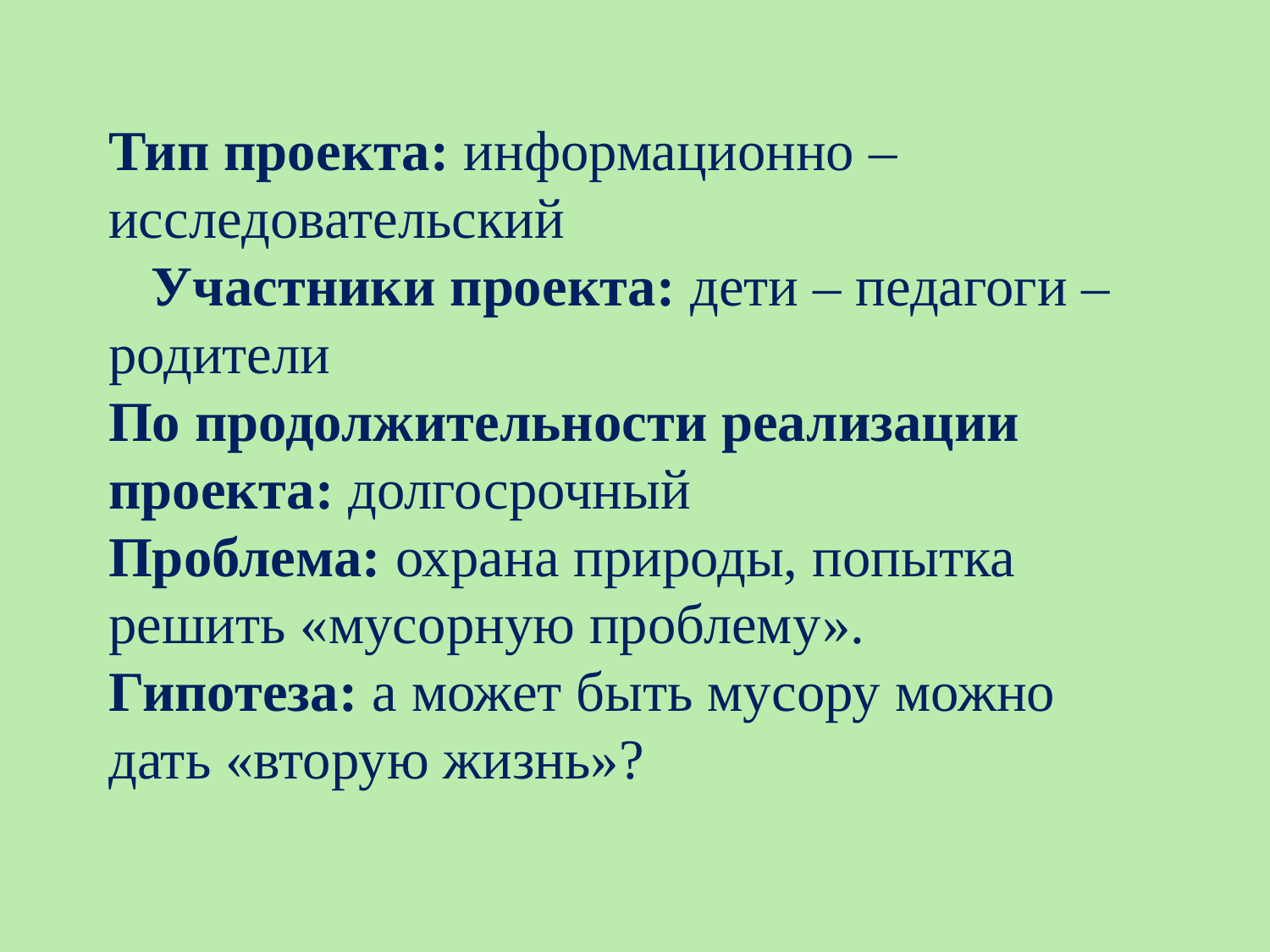

# Тип проекта: информационно – исследовательский                                              Участники проекта: дети – педагоги – родители По продолжительности реализации проекта: долгосрочный Проблема: охрана природы, попытка решить «мусорную проблему». Гипотеза: а может быть мусору можно дать «вторую жизнь»?